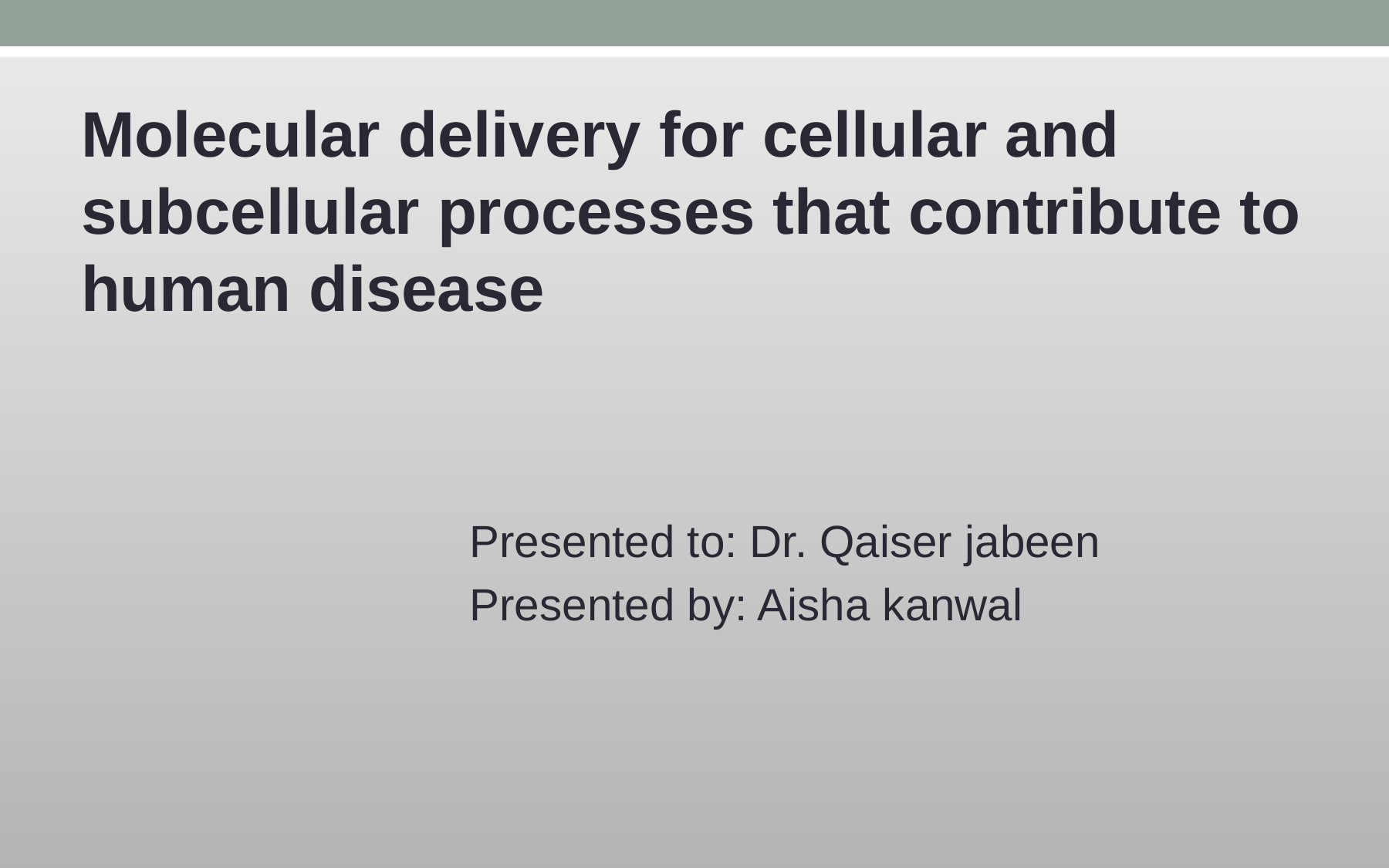

Molecular delivery for cellular and subcellular processes that contribute to human disease

                               Presented to: Dr. Qaiser jabeen
                               Presented by: Aisha kanwal